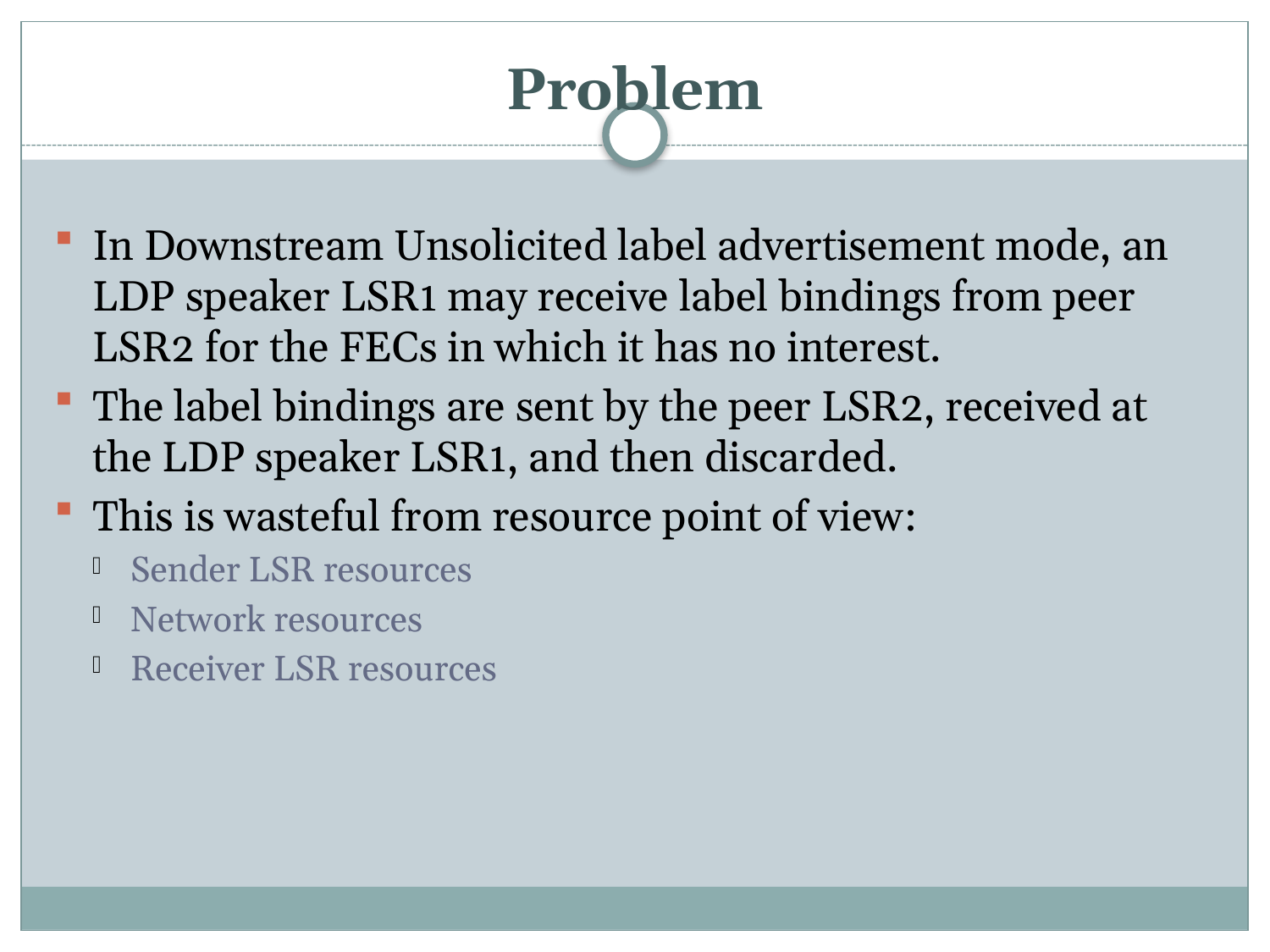

# Problem
In Downstream Unsolicited label advertisement mode, an LDP speaker LSR1 may receive label bindings from peer LSR2 for the FECs in which it has no interest.
The label bindings are sent by the peer LSR2, received at the LDP speaker LSR1, and then discarded.
This is wasteful from resource point of view:
Sender LSR resources
Network resources
Receiver LSR resources